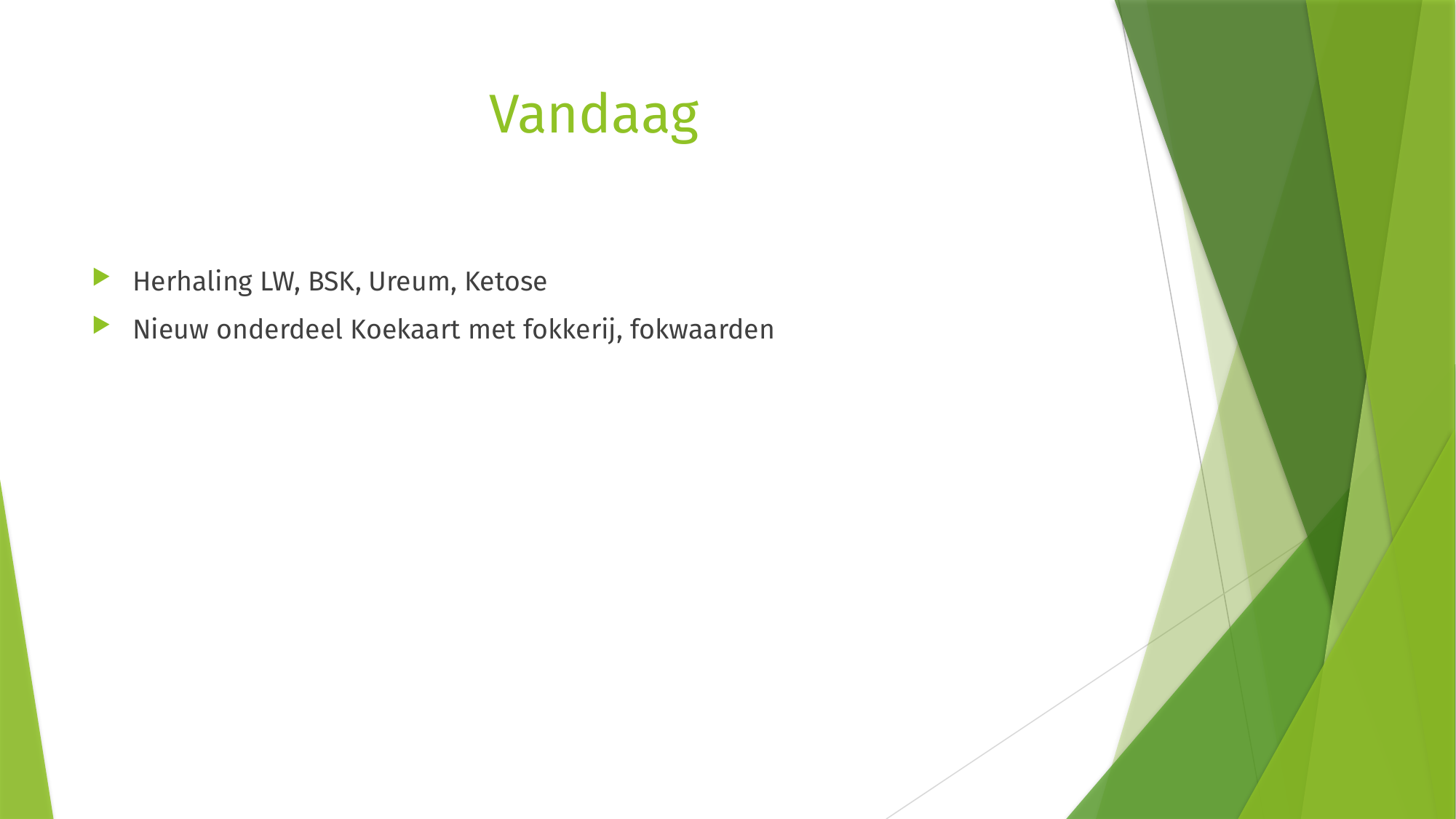

# Vandaag
Herhaling LW, BSK, Ureum, Ketose
Nieuw onderdeel Koekaart met fokkerij, fokwaarden